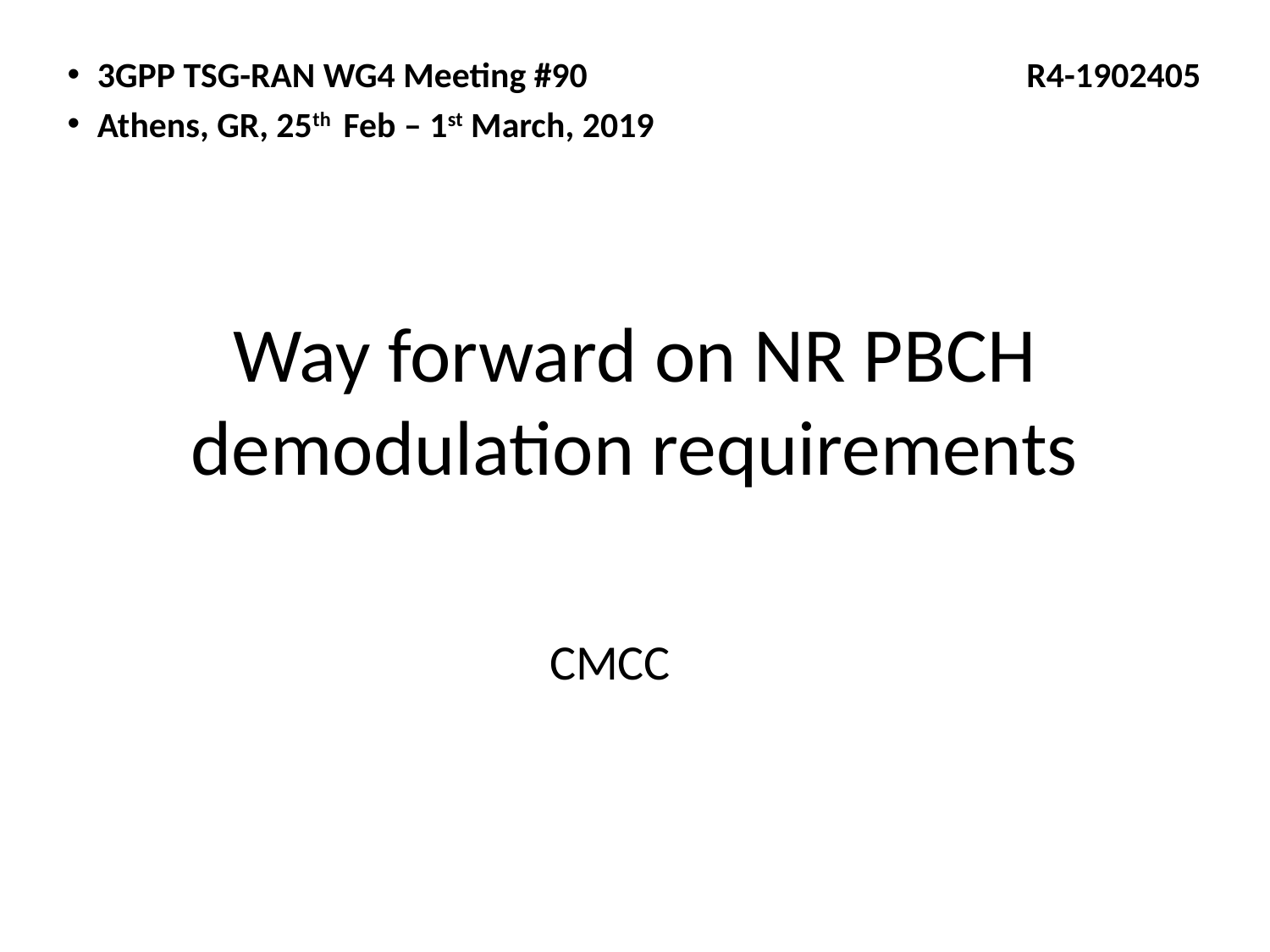

3GPP TSG-RAN WG4 Meeting #90				     R4-1902405
Athens, GR, 25th  Feb – 1st March, 2019
# Way forward on NR PBCH demodulation requirements
CMCC